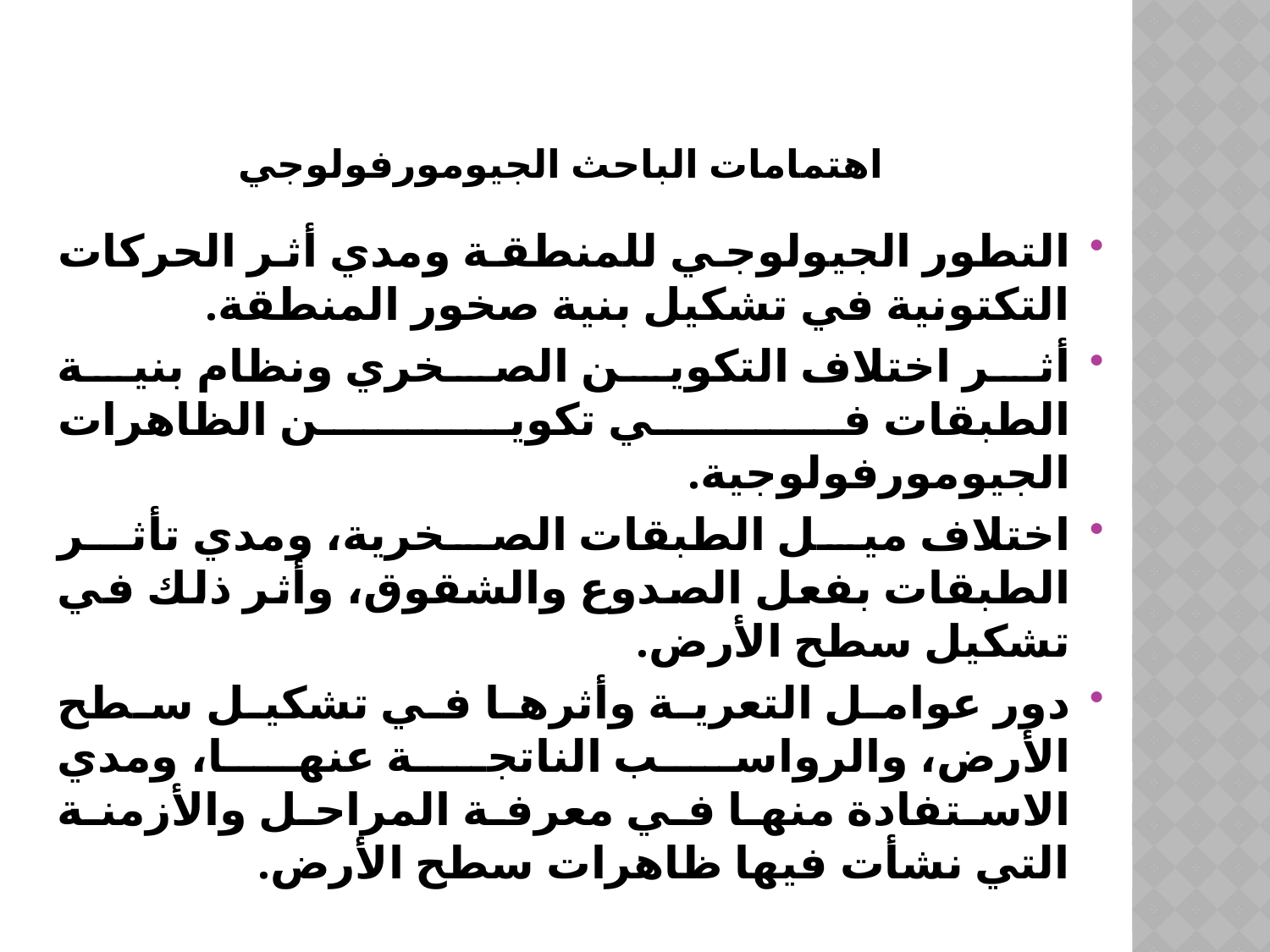

# اهتمامات الباحث الجيومورفولوجي
التطور الجيولوجي للمنطقة ومدي أثر الحركات التكتونية في تشكيل بنية صخور المنطقة.
أثر اختلاف التكوين الصخري ونظام بنية الطبقات في تكوين الظاهرات الجيومورفولوجية.
اختلاف ميل الطبقات الصخرية، ومدي تأثر الطبقات بفعل الصدوع والشقوق، وأثر ذلك في تشكيل سطح الأرض.
دور عوامل التعرية وأثرها في تشكيل سطح الأرض، والرواسب الناتجة عنها، ومدي الاستفادة منها في معرفة المراحل والأزمنة التي نشأت فيها ظاهرات سطح الأرض.